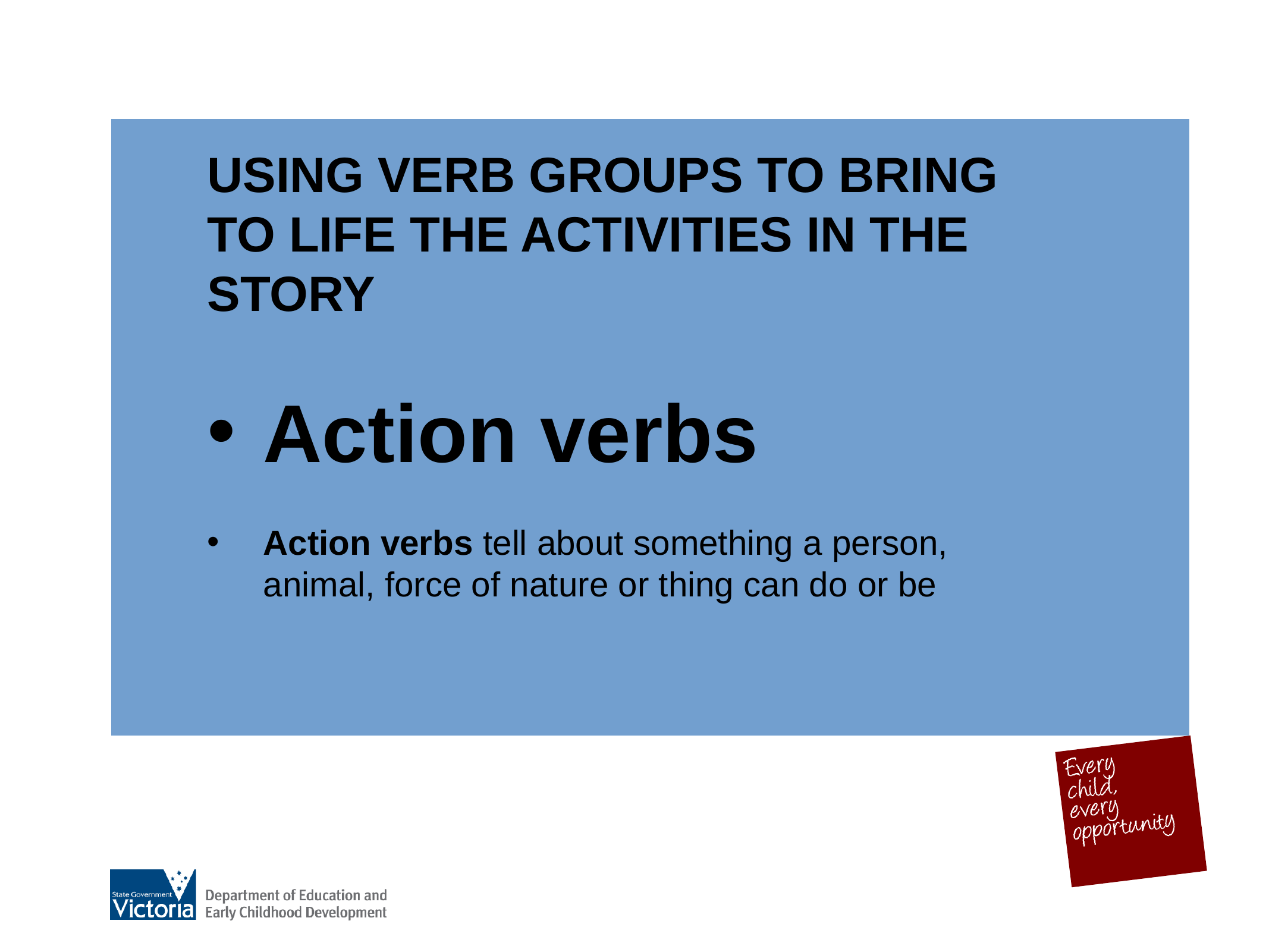

#

USING VERB GROUPS TO BRING TO LIFE THE ACTIVITIES IN THE STORY

Action verbs

Action verbs tell about something a person, animal, force of nature or thing can do or be